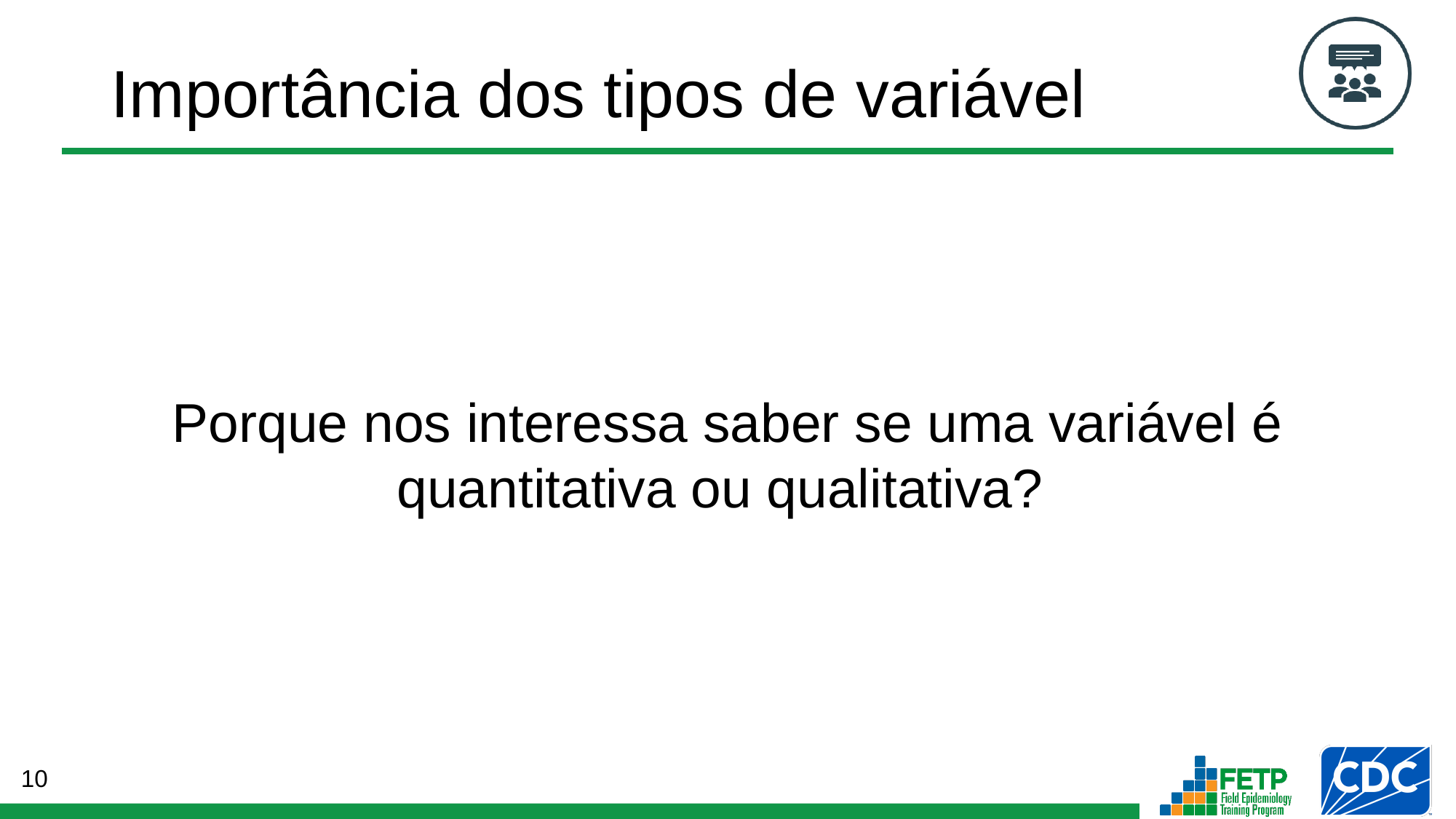

# Importância dos tipos de variável
Porque nos interessa saber se uma variável é quantitativa ou qualitativa?